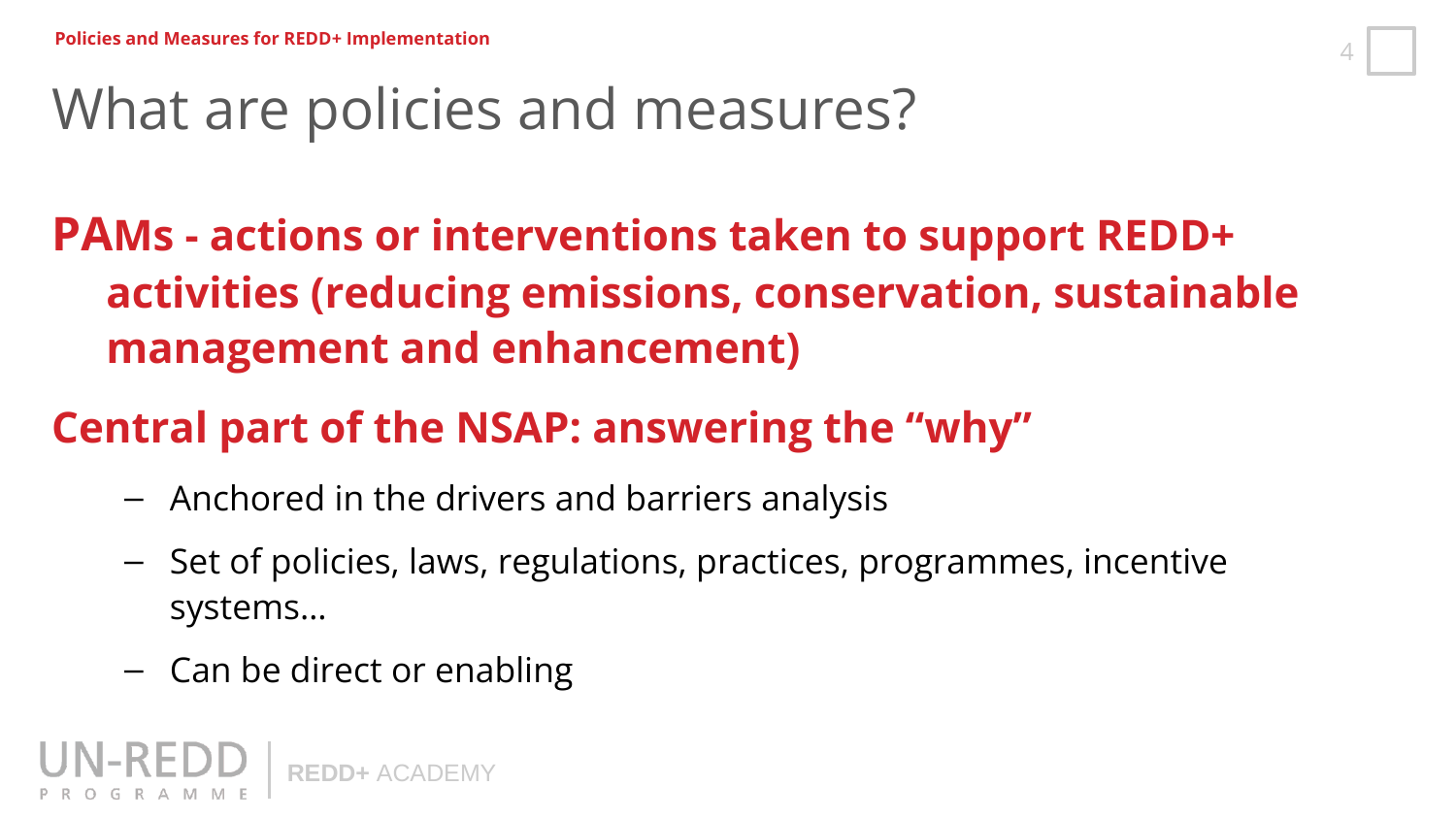

Policies and Measures for REDD+ Implementation
What are policies and measures?
PAMs - actions or interventions taken to support REDD+ activities (reducing emissions, conservation, sustainable management and enhancement)
Central part of the NSAP: answering the “why”
Anchored in the drivers and barriers analysis
Set of policies, laws, regulations, practices, programmes, incentive systems…
Can be direct or enabling